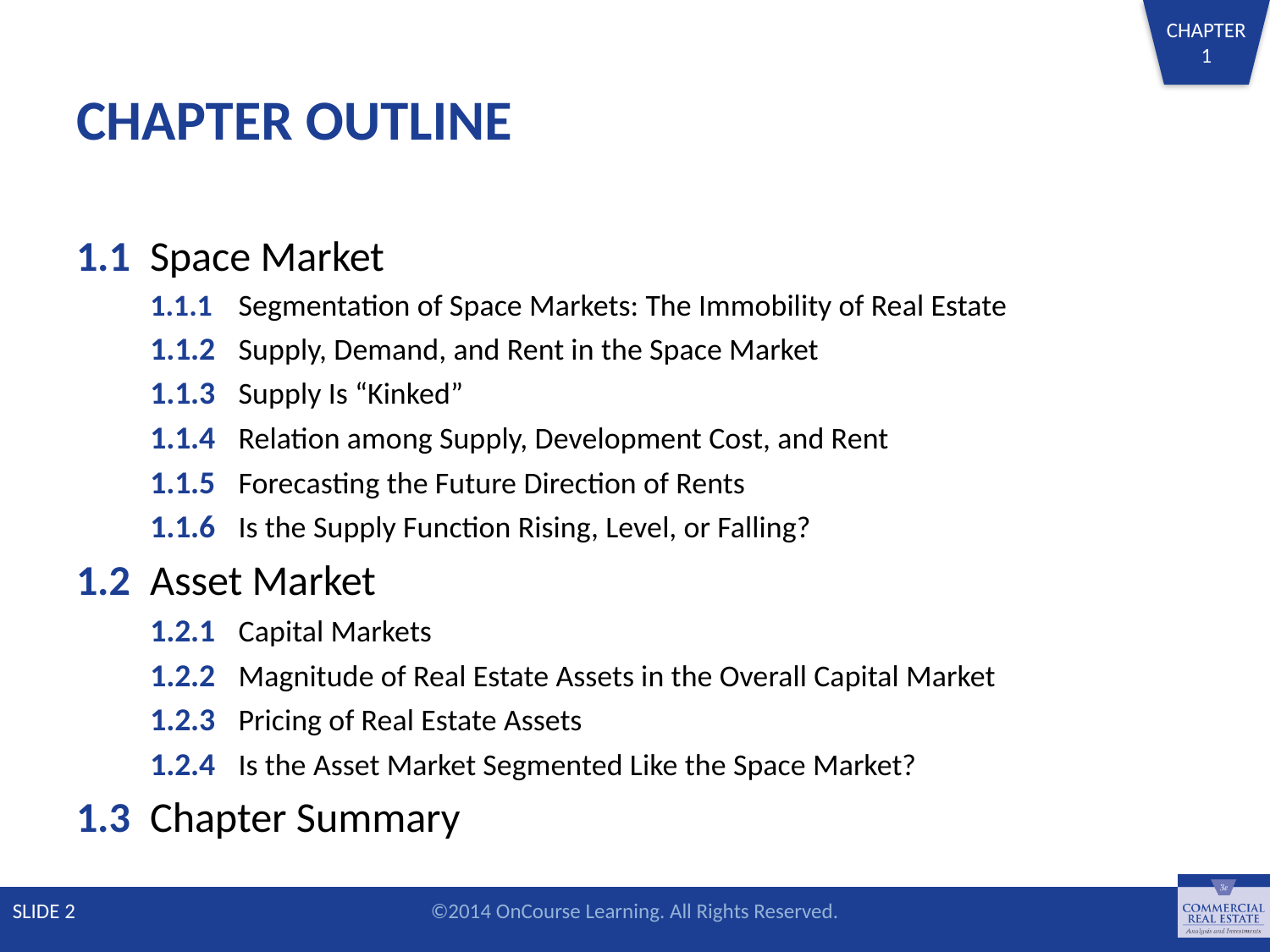

# CHAPTER OUTLINE
1.1 	Space Market
1.1.1 	Segmentation of Space Markets: The Immobility of Real Estate
1.1.2 	Supply, Demand, and Rent in the Space Market
1.1.3 	Supply Is “Kinked”
1.1.4 	Relation among Supply, Development Cost, and Rent
1.1.5 	Forecasting the Future Direction of Rents
1.1.6 	Is the Supply Function Rising, Level, or Falling?
1.2 	Asset Market
1.2.1 	Capital Markets
1.2.2 	Magnitude of Real Estate Assets in the Overall Capital Market
1.2.3 	Pricing of Real Estate Assets
1.2.4 	Is the Asset Market Segmented Like the Space Market?
1.3 	Chapter Summary
SLIDE 2